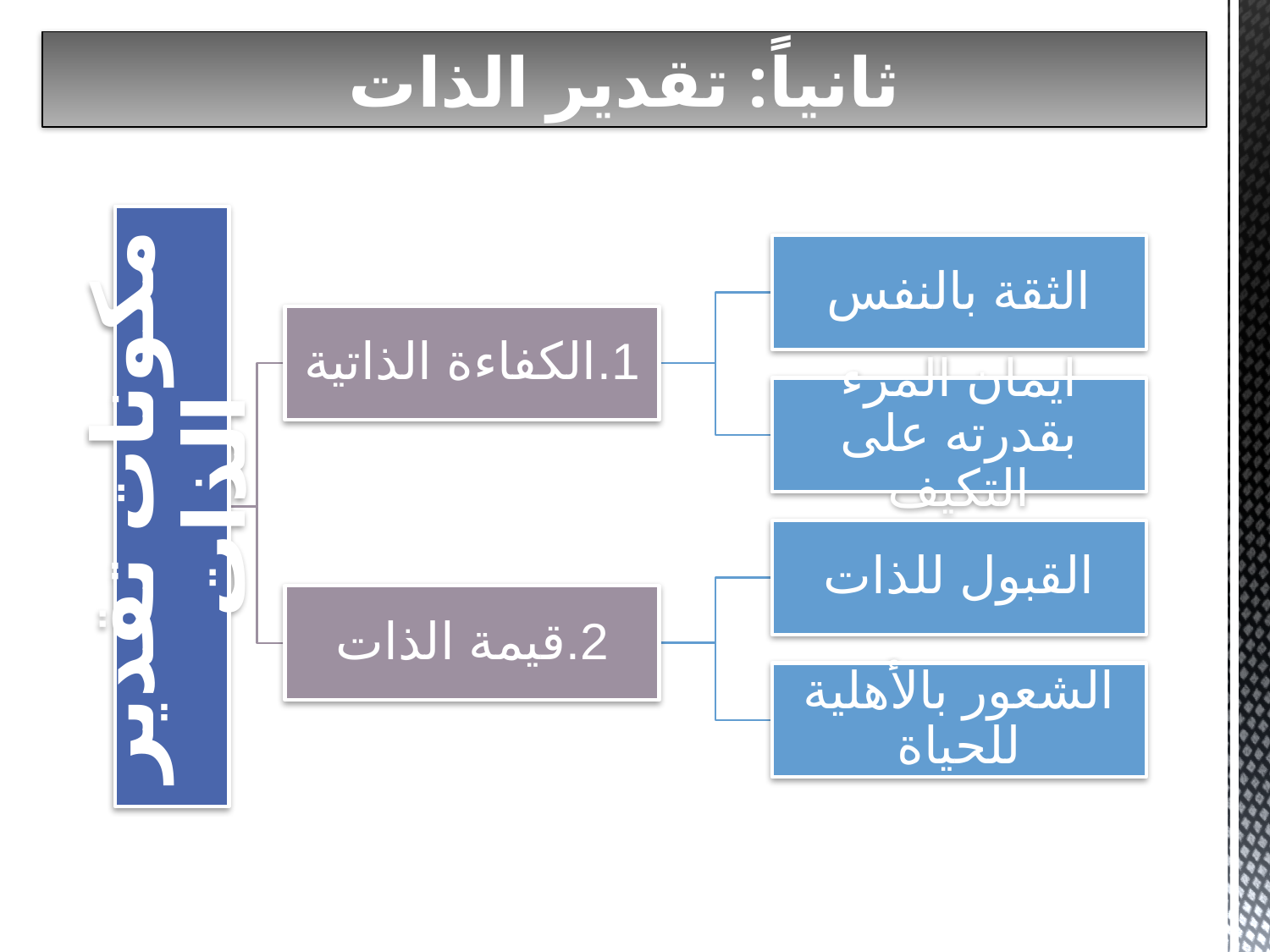

# ثانياً: تقدير الذات

مكونات تقدير الذات
1.الكفاءة الذاتية
الثقة بالنفس
ايمان المرء بقدرته على التكيف
2.قيمة الذات
القبول للذات
الشعور بالأهلية للحياة